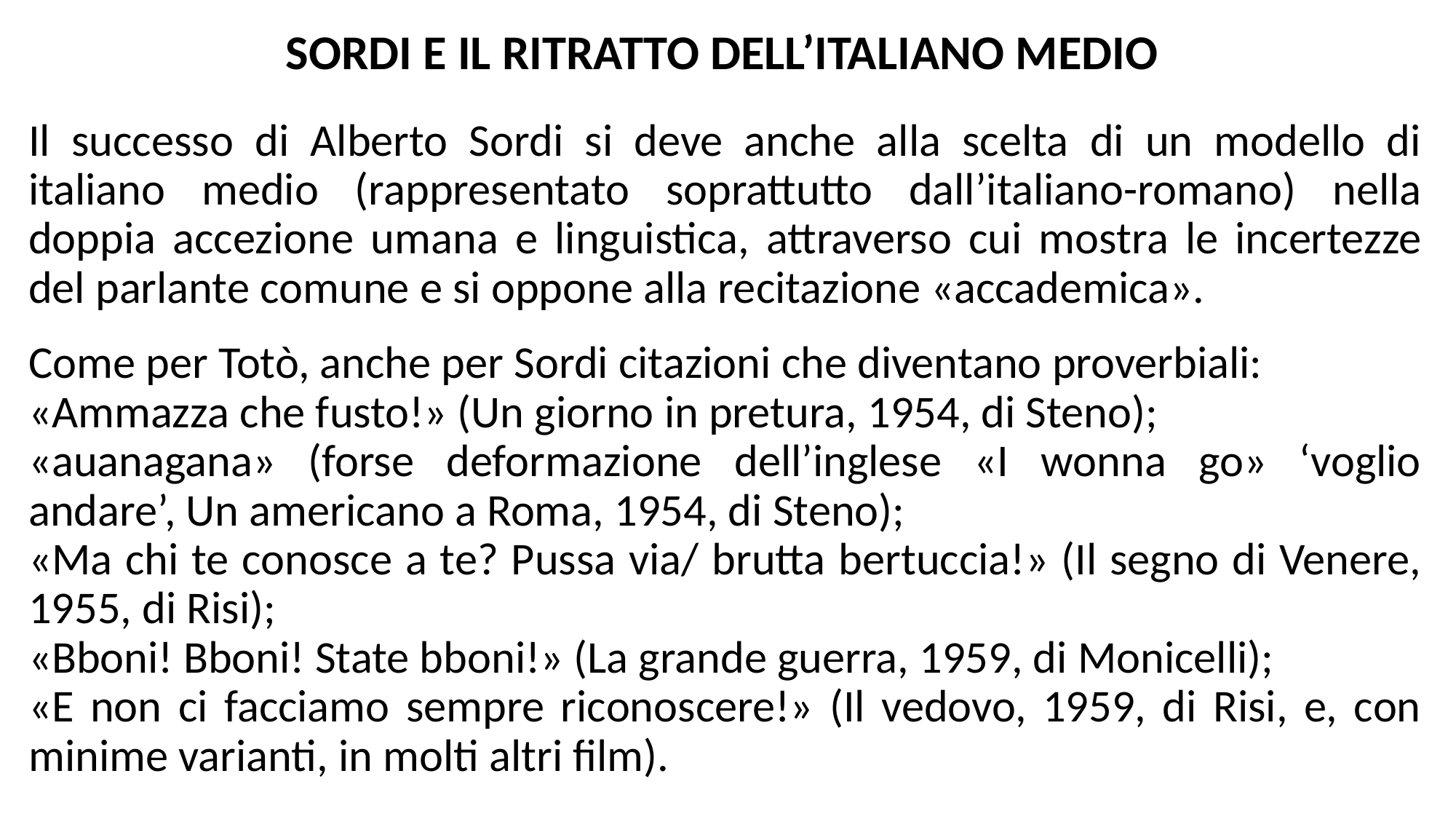

# SORDI E IL RITRATTO DELL’ITALIANO MEDIO
Il successo di Alberto Sordi si deve anche alla scelta di un modello di italiano medio (rappresentato soprattutto dall’italiano-romano) nella doppia accezione umana e linguistica, attraverso cui mostra le incertezze del parlante comune e si oppone alla recitazione «accademica».

Come per Totò, anche per Sordi citazioni che diventano proverbiali:
«Ammazza che fusto!» (Un giorno in pretura, 1954, di Steno);
«auanagana» (forse deformazione dell’inglese «I wonna go» ‘voglio andare’, Un americano a Roma, 1954, di Steno);
«Ma chi te conosce a te? Pussa via/ brutta bertuccia!» (Il segno di Venere, 1955, di Risi);
«Bboni! Bboni! State bboni!» (La grande guerra, 1959, di Monicelli);
«E non ci facciamo sempre riconoscere!» (Il vedovo, 1959, di Risi, e, con minime varianti, in molti altri film).